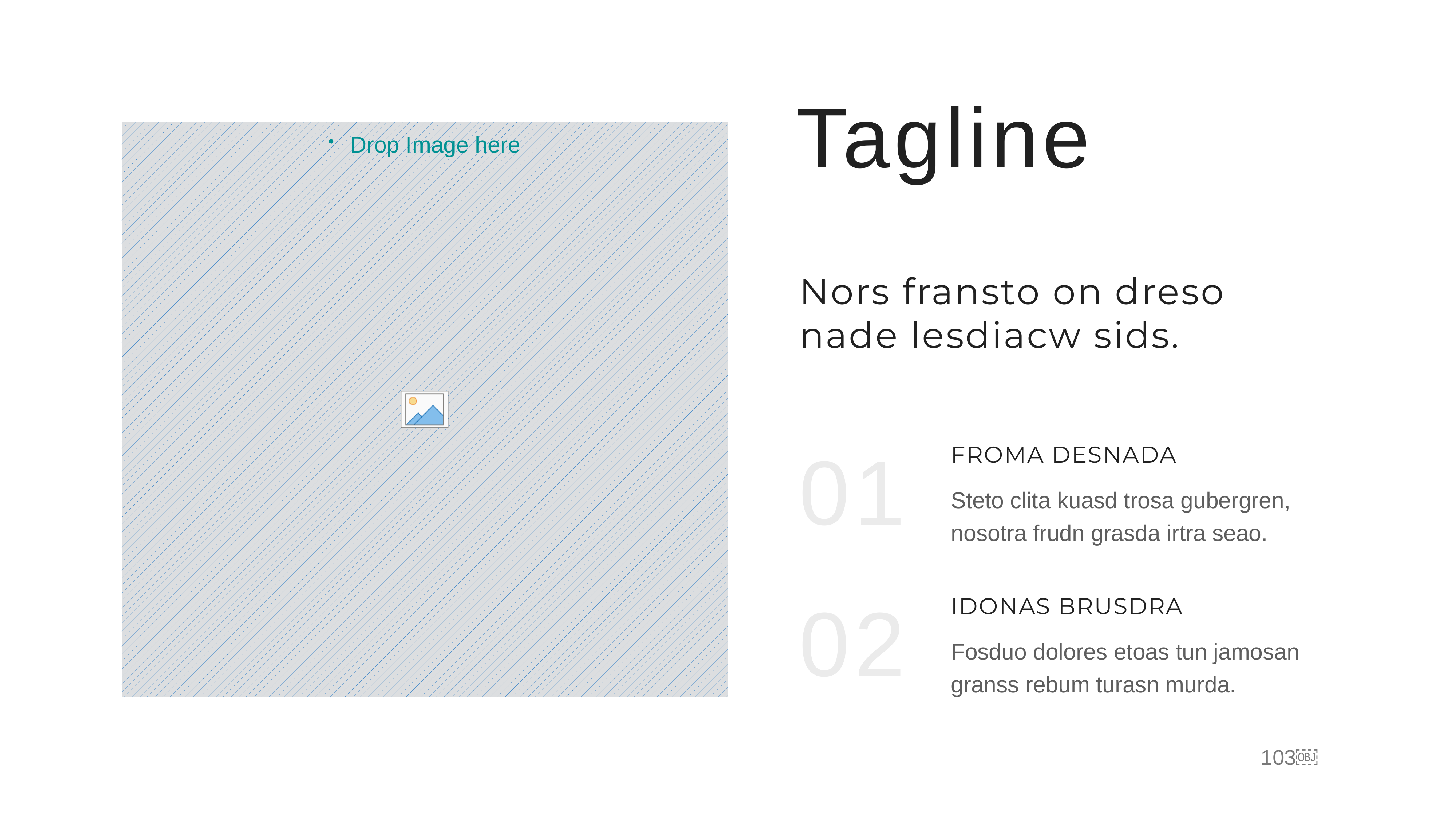

Tagline

Nors fransto on dreso nade lesdiacw sids.
01
FROMA DESNADA
Steto clita kuasd trosa gubergren, nosotra frudn grasda irtra seao.
02
IDONAS BRUSDRA
Fosduo dolores etoas tun jamosan  granss rebum turasn murda.